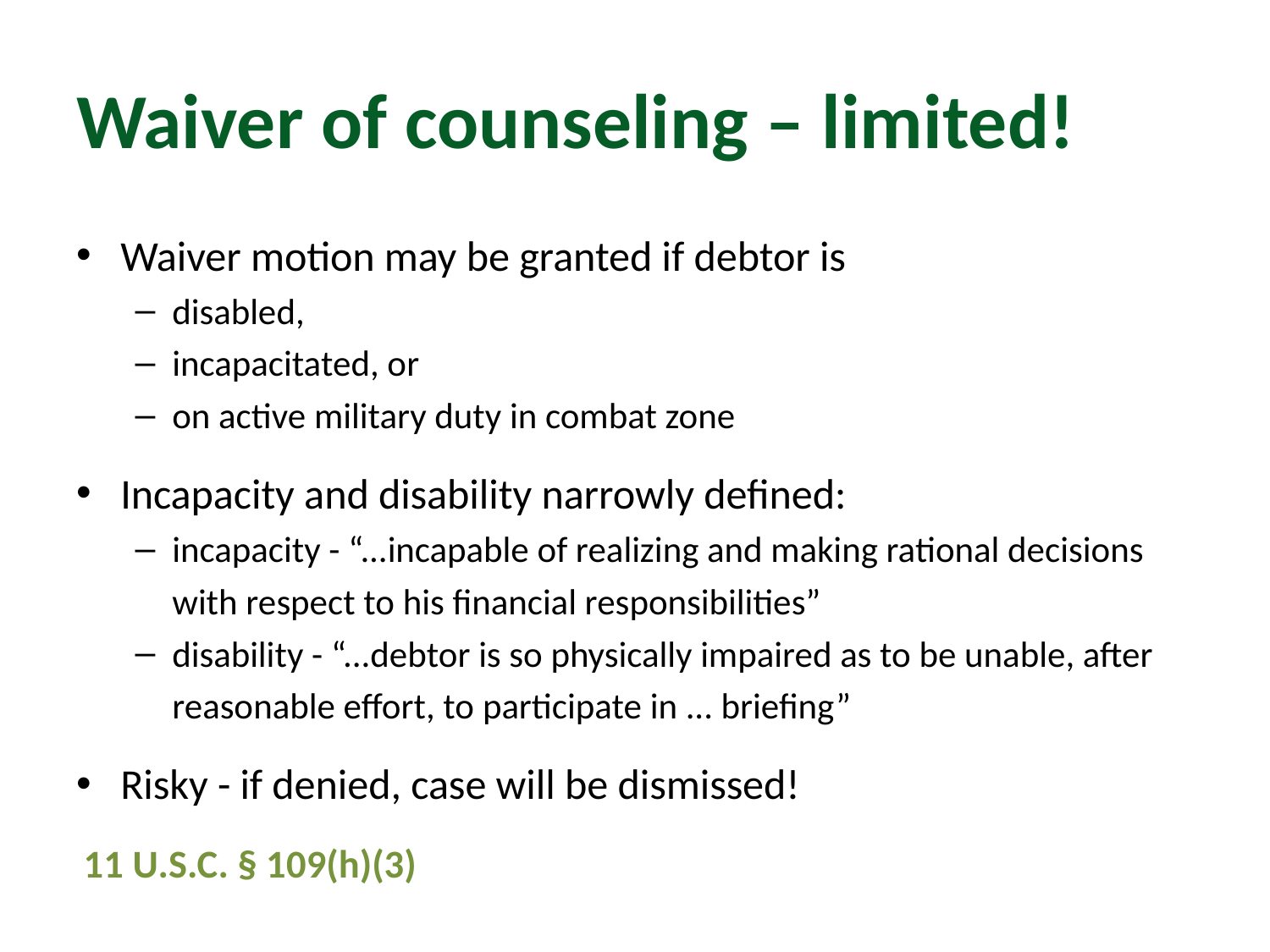

# Waiver of counseling – limited!
Waiver motion may be granted if debtor is
disabled,
incapacitated, or
on active military duty in combat zone
Incapacity and disability narrowly defined:
incapacity - “...incapable of realizing and making rational decisions with respect to his financial responsibilities”
disability - “...debtor is so physically impaired as to be unable, after reasonable effort, to participate in ... briefing”
Risky - if denied, case will be dismissed!
11 U.S.C. § 109(h)(3)